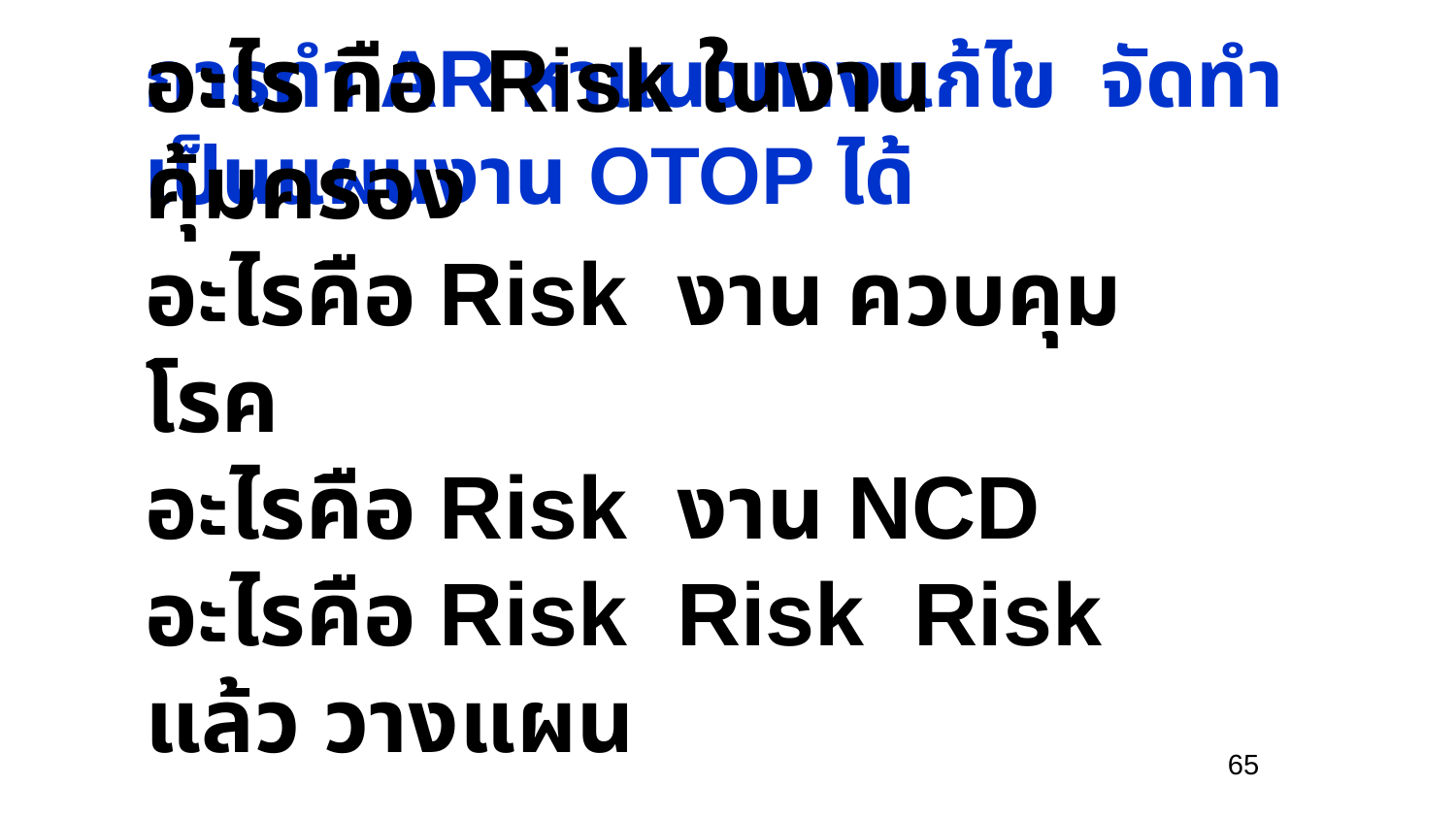

# การทำ AR หาแนวทางแก้ไข  จัดทำเป็นแผนงาน OTOP ได้
อะไร คือ  Risk ในงานคุ้มครอง
อะไรคือ Risk  งาน ควบคุมโรค
อะไรคือ Risk  งาน NCD
อะไรคือ Risk  Risk  Risk แล้ว วางแผน
65